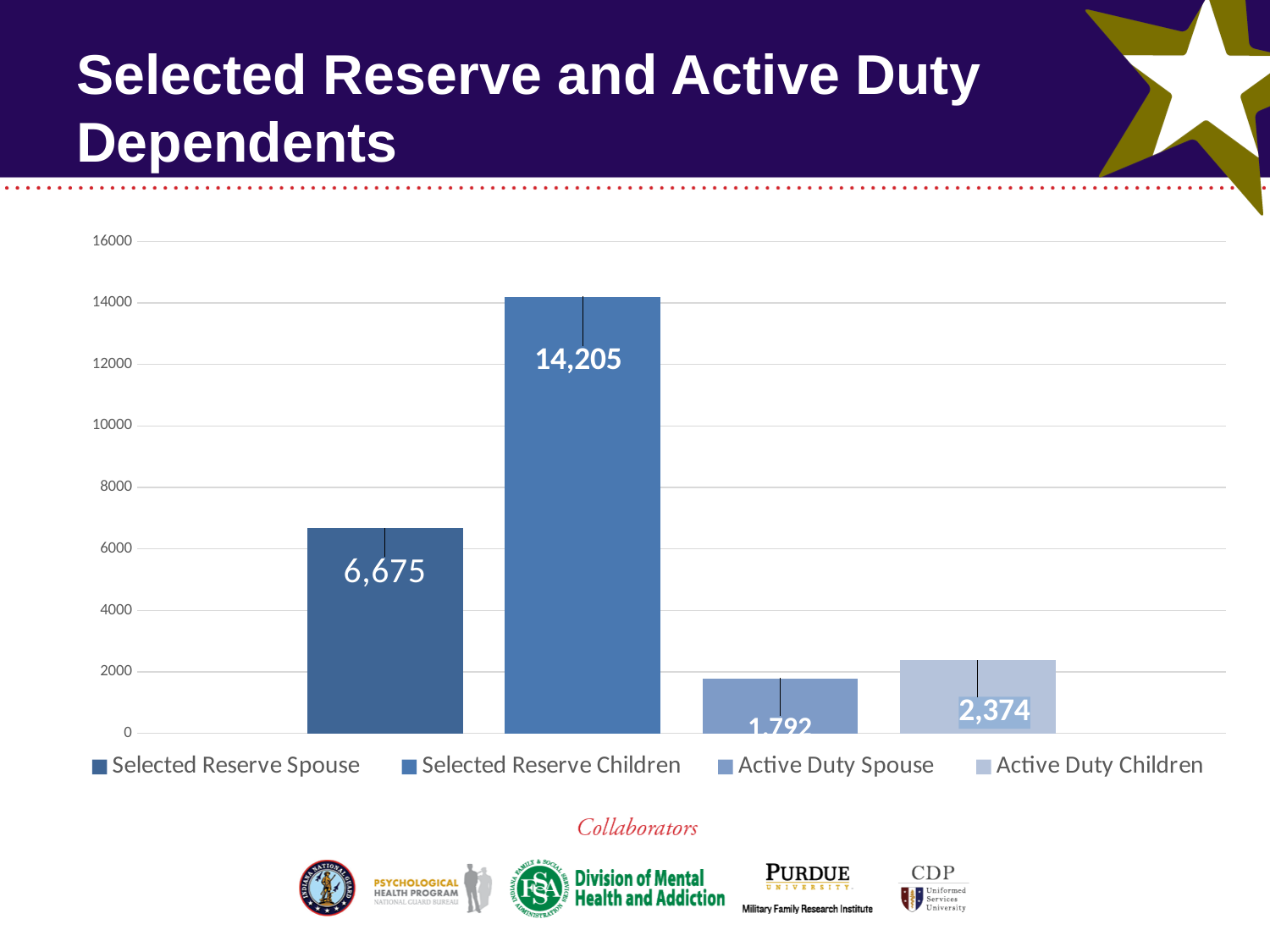

# Selected Reserve and Active Duty Dependents

### Chart

| Category | Selected Reserve Spouse  | Selected Reserve Children | Active Duty Spouse  | Active Duty Children  |
|---|---|---|---|---|